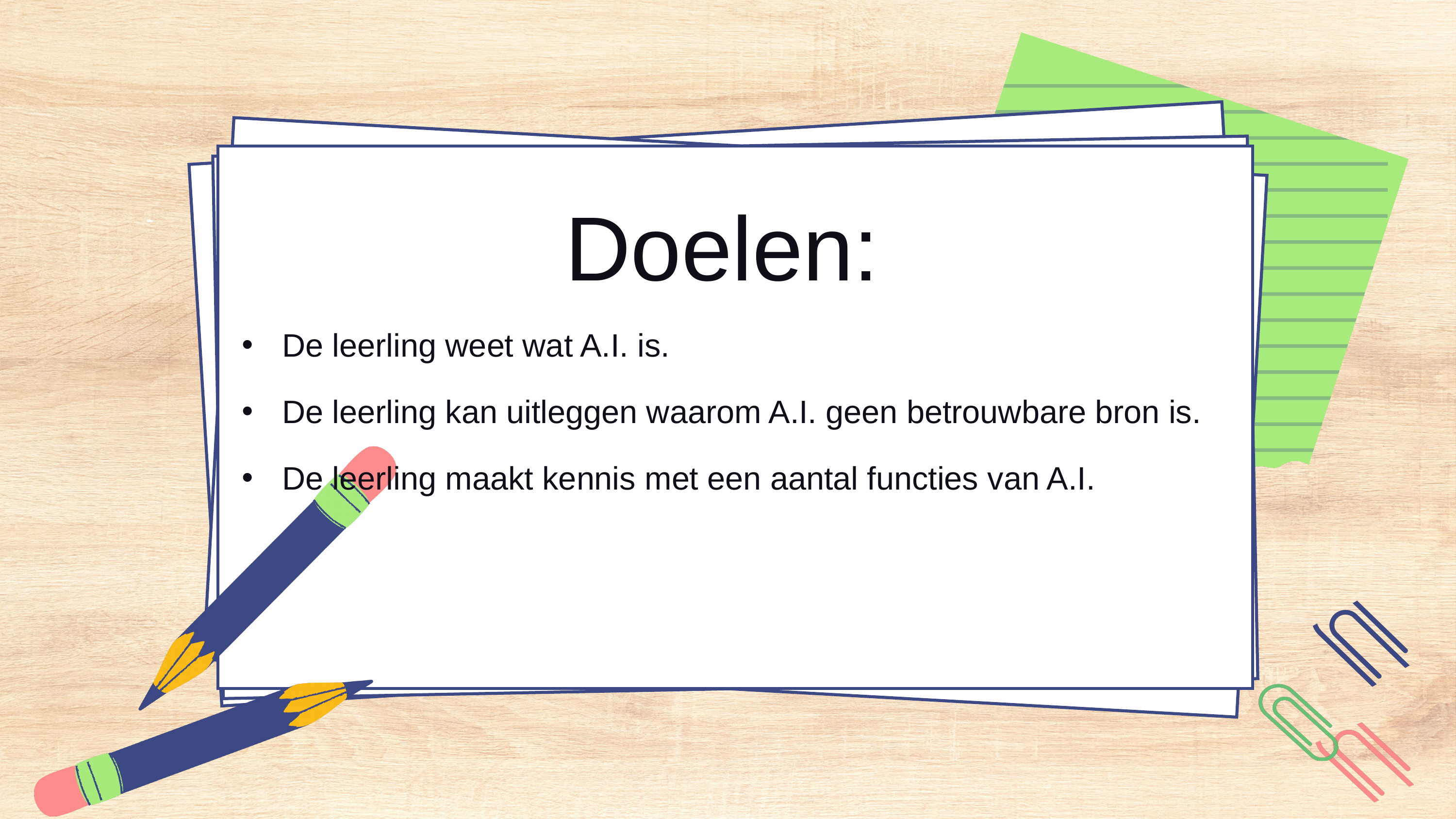

Doelen:
De leerling weet wat A.I. is.
De leerling kan uitleggen waarom A.I. geen betrouwbare bron is.
De leerling maakt kennis met een aantal functies van A.I.